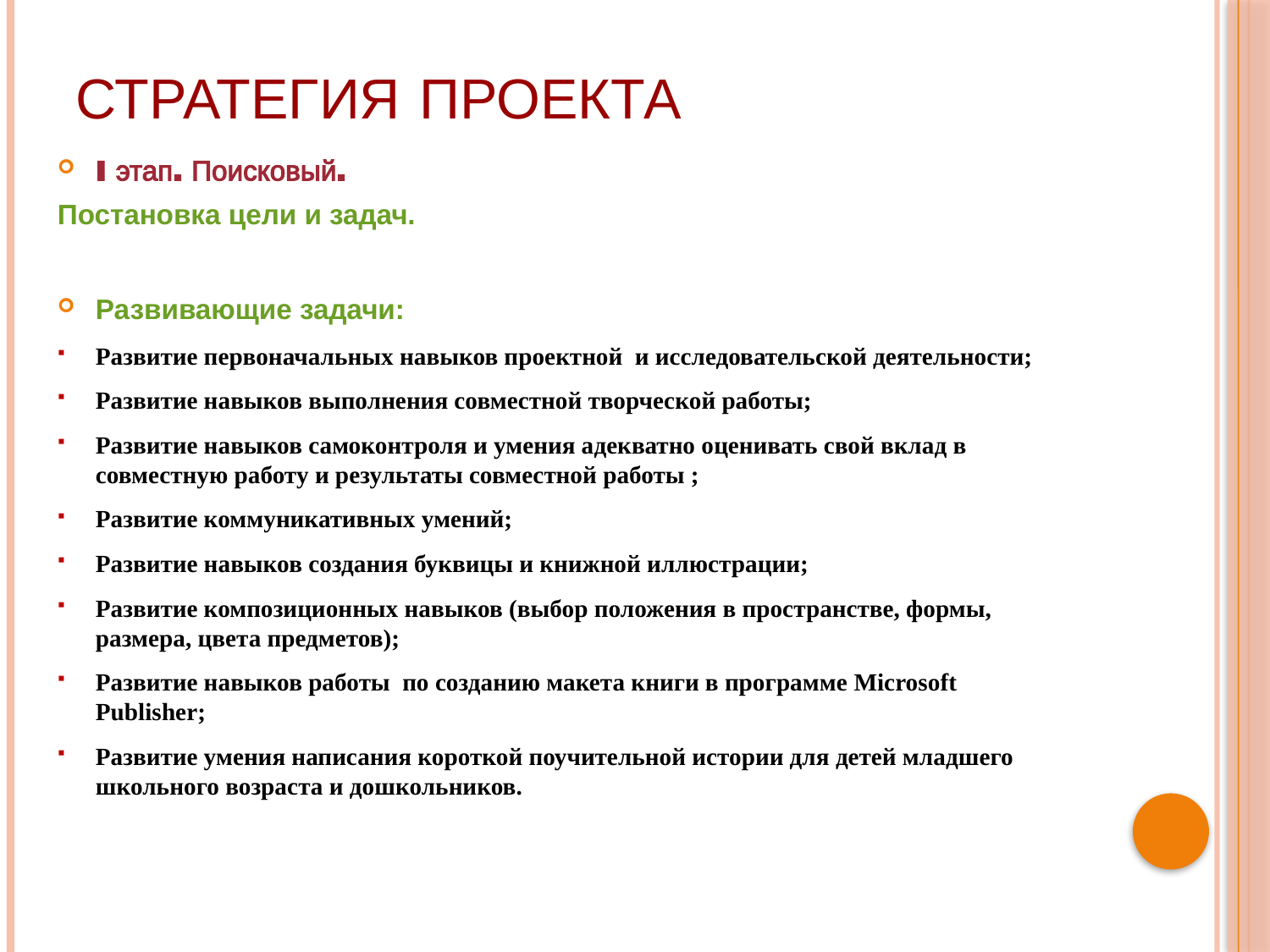

# Стратегия проекта
I этап. Поисковый.
Постановка цели и задач.

Развивающие задачи:
Развитие первоначальных навыков проектной  и исследовательской деятельности;
Развитие навыков выполнения совместной творческой работы;
Развитие навыков самоконтроля и умения адекватно оценивать свой вклад в совместную работу и результаты совместной работы ;
Развитие коммуникативных умений;
Развитие навыков создания буквицы и книжной иллюстрации;
Развитие композиционных навыков (выбор положения в пространстве, формы, размера, цвета предметов);
Развитие навыков работы  по созданию макета книги в программе Microsoft Publisher;
Развитие умения написания короткой поучительной истории для детей младшего школьного возраста и дошкольников.